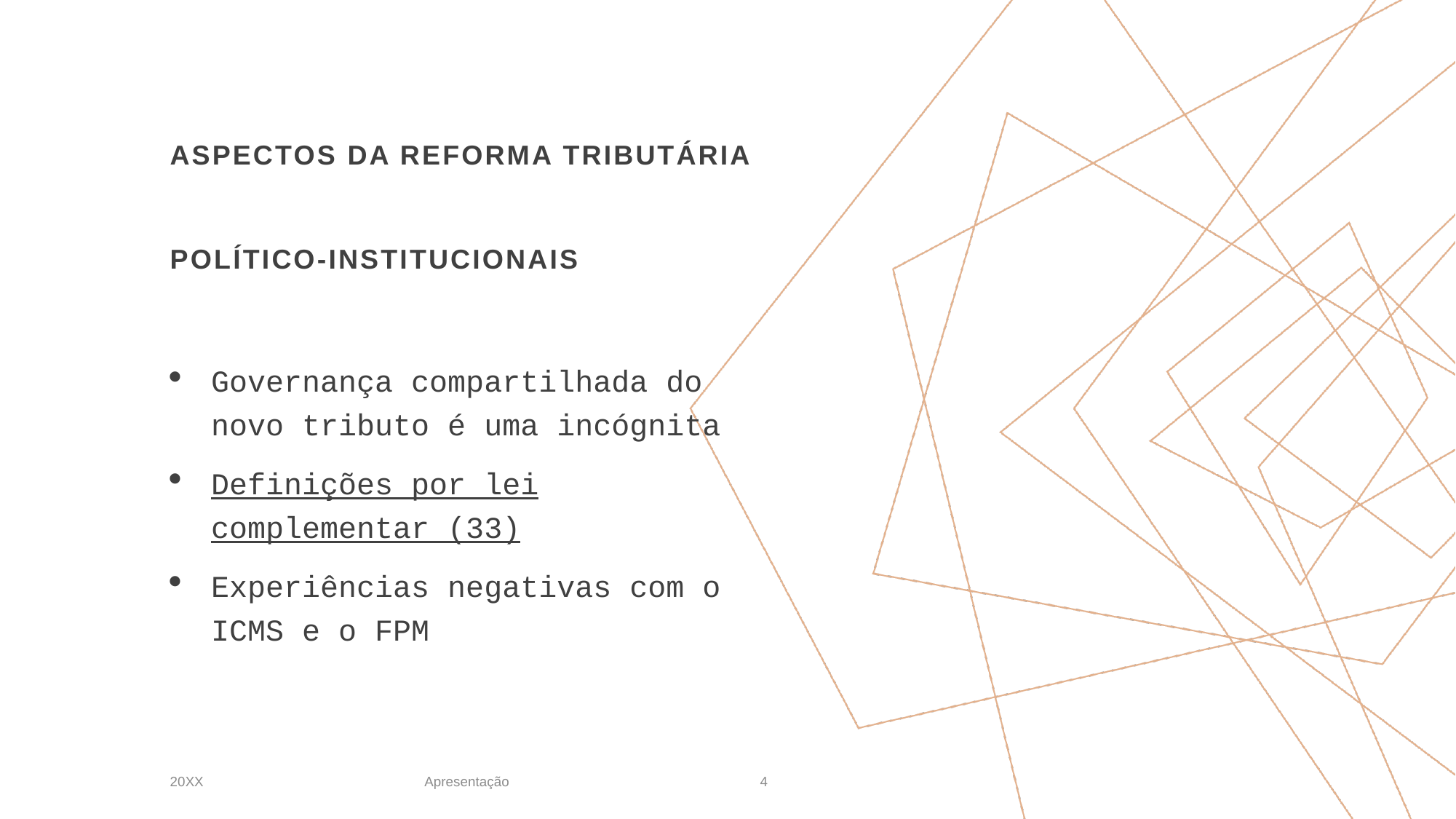

Aspectos da reforma tributária
# Político-institucionais
Governança compartilhada do novo tributo é uma incógnita
Definições por lei complementar (33)
Experiências negativas com o ICMS e o FPM
Apresentação
20XX
4